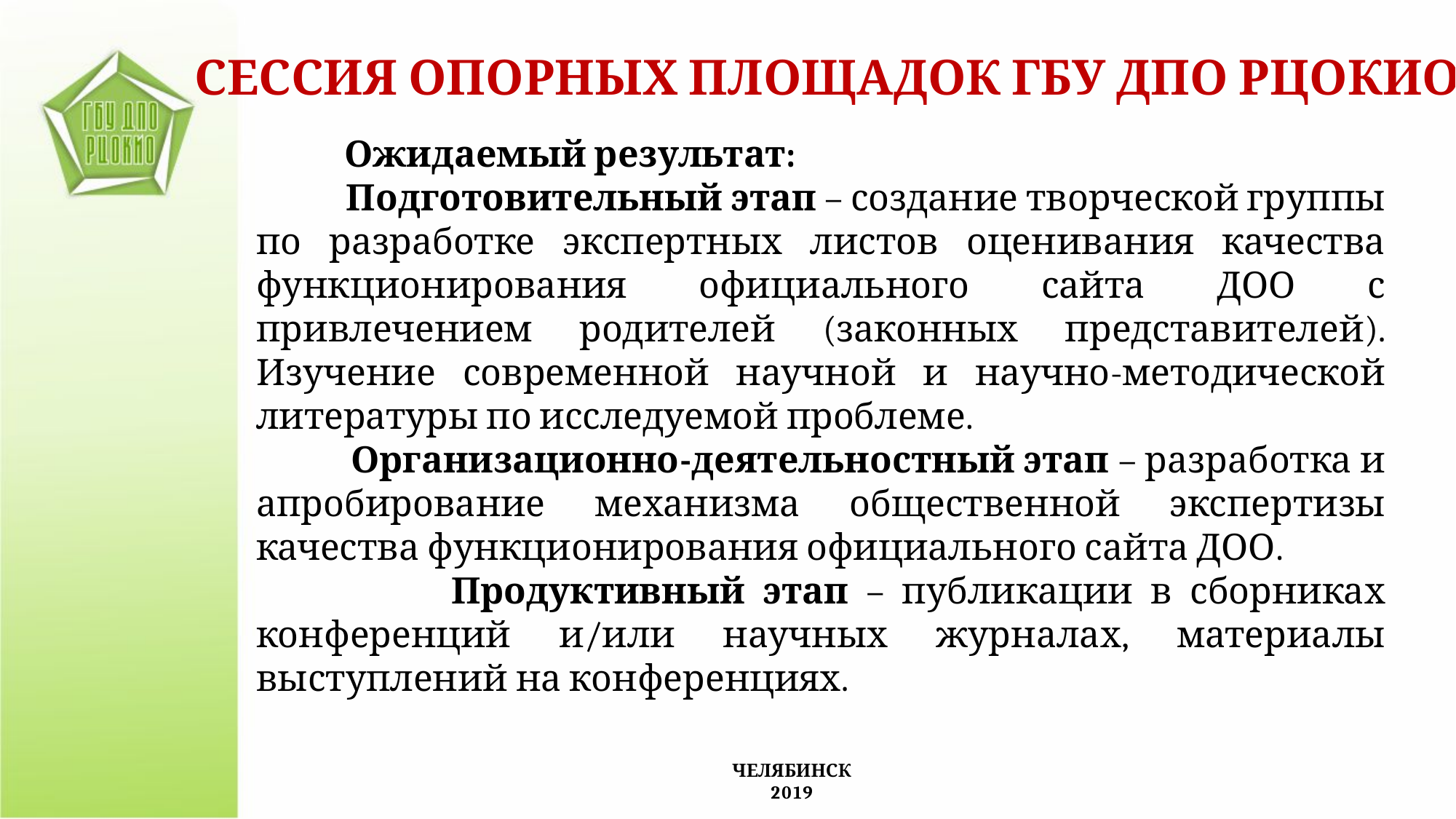

СЕССИЯ ОПОРНЫХ ПЛОЩАДОК ГБУ ДПО РЦОКИО
           Ожидаемый результат:
           Подготовительный этап – создание творческой группы по разработке экспертных листов оценивания качества функционирования официального сайта ДОО с привлечением родителей (законных представителей). Изучение современной научной и научно-методической литературы по исследуемой проблеме.
           Организационно-деятельностный этап – разработка и апробирование механизма общественной экспертизы качества функционирования официального сайта ДОО.
           Продуктивный этап – публикации в сборниках конференций и/или научных журналах, материалы выступлений на конференциях.

ЧЕЛЯБИНСК
2019